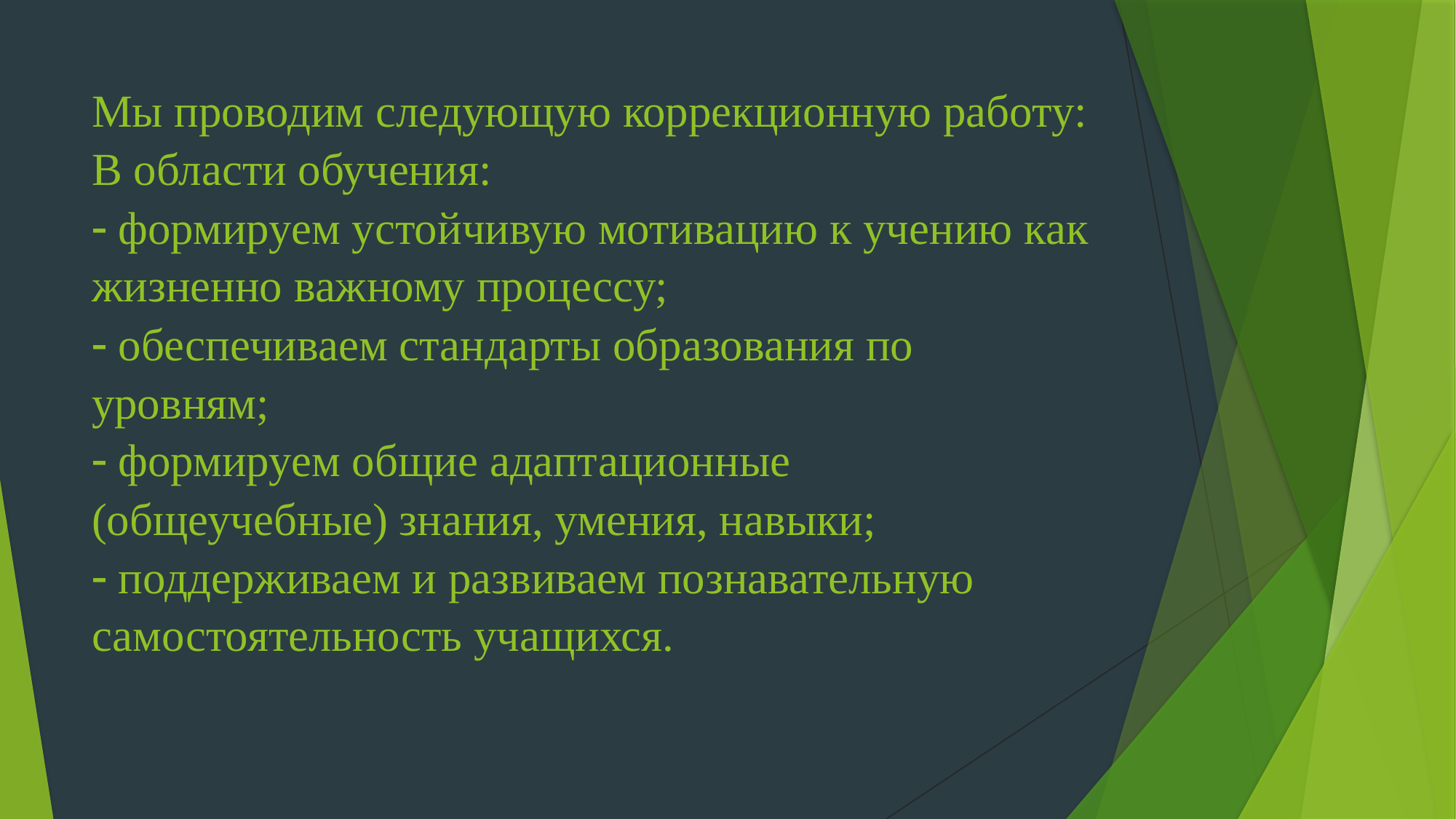

# Мы проводим следующую коррекционную работу: В области обучения: − формируем устойчивую мотивацию к учению как жизненно важному процессу; − обеспечиваем стандарты образования по уровням; − формируем общие адаптационные (общеучебные) знания, умения, навыки; − поддерживаем и развиваем познавательную самостоятельность учащихся.